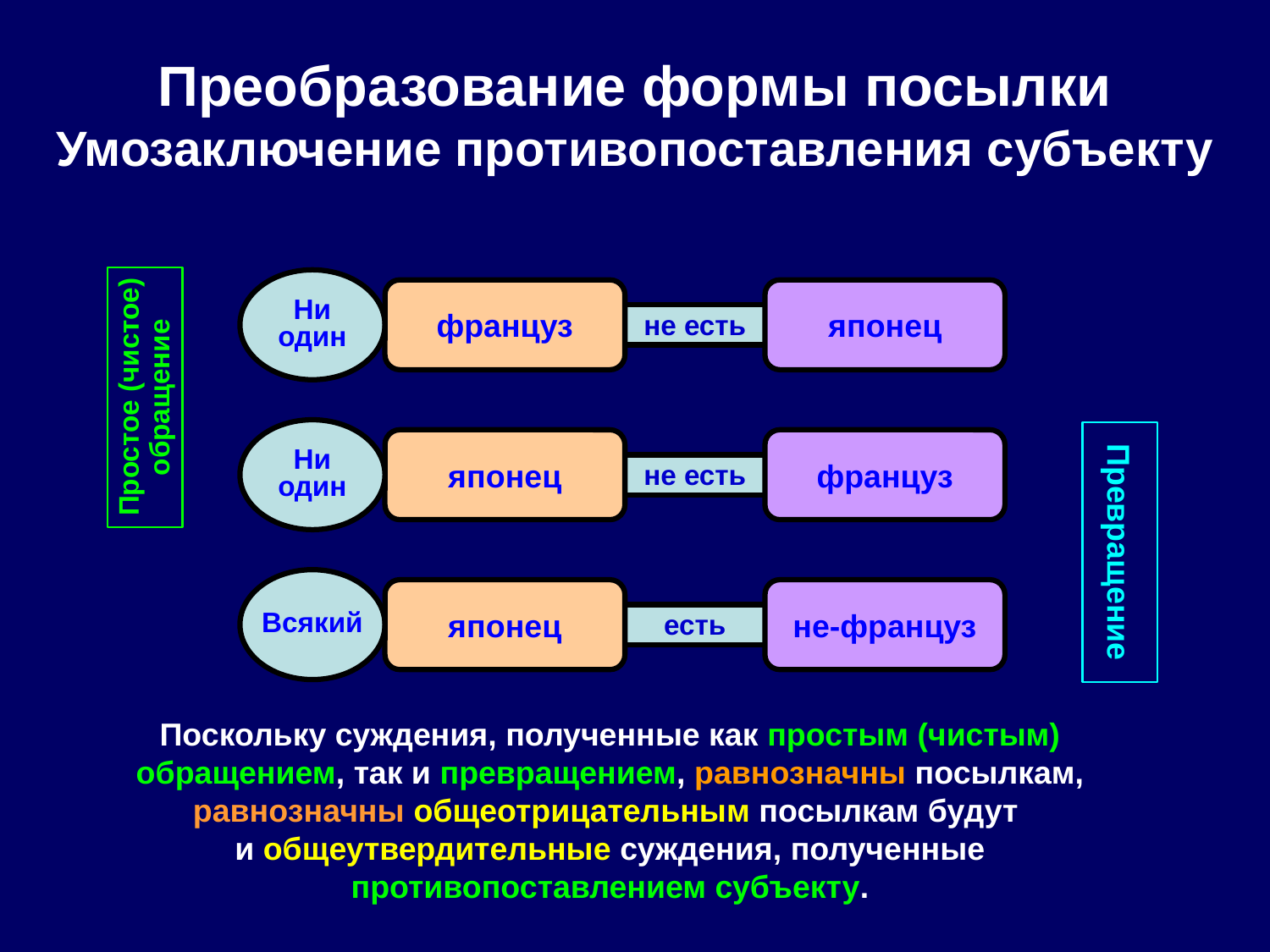

Преобразование формы посылки
Умозаключение противопоставления субъекту
Ни один
француз
японец
не есть
Простое (чистое)
обращение
Ни один
японец
француз
не есть

Превращение
Всякий
японец
не-француз
есть
Поскольку суждения, полученные как простым (чистым) обращением, так и превращением, равнозначны посылкам, равнозначны общеотрицательным посылкам будут
и общеутвердительные суждения, полученные противопоставлением субъекту.